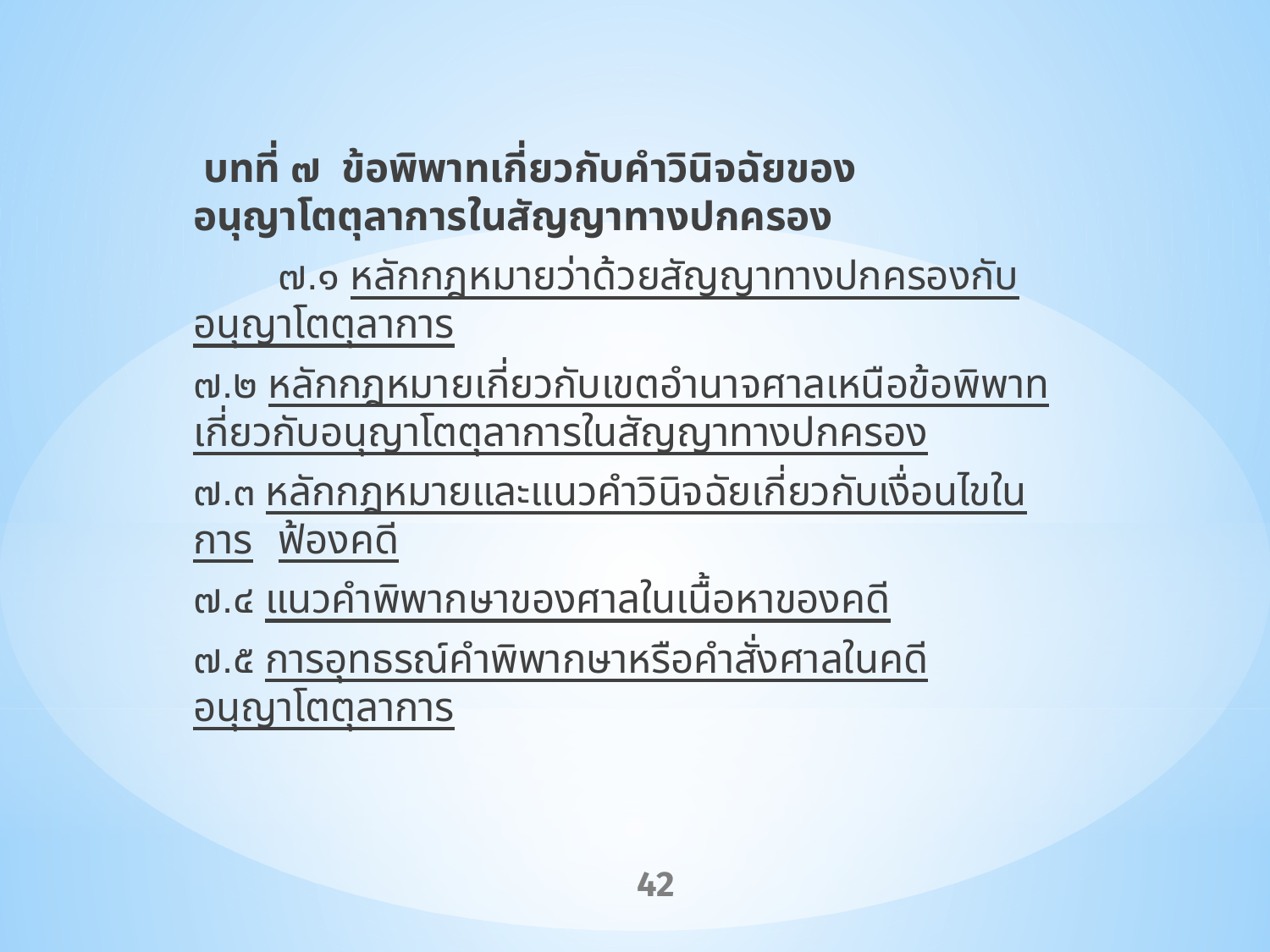

บทที่ ๗  ข้อพิพาทเกี่ยวกับคำวินิจฉัยของอนุญาโตตุลาการในสัญญาทางปกครอง
 	๗.๑ หลักกฎหมายว่าด้วยสัญญาทางปกครองกับ	อนุญาโตตุลาการ
	๗.๒ หลักกฎหมายเกี่ยวกับเขตอำนาจศาลเหนือข้อพิพาท	เกี่ยวกับอนุญาโตตุลาการในสัญญาทางปกครอง
	๗.๓ หลักกฎหมายและแนวคำวินิจฉัยเกี่ยวกับเงื่อนไขในการ	ฟ้องคดี
	๗.๔ แนวคำพิพากษาของศาลในเนื้อหาของคดี
	๗.๕ การอุทธรณ์คำพิพากษาหรือคำสั่งศาลในคดี	อนุญาโตตุลาการ

42